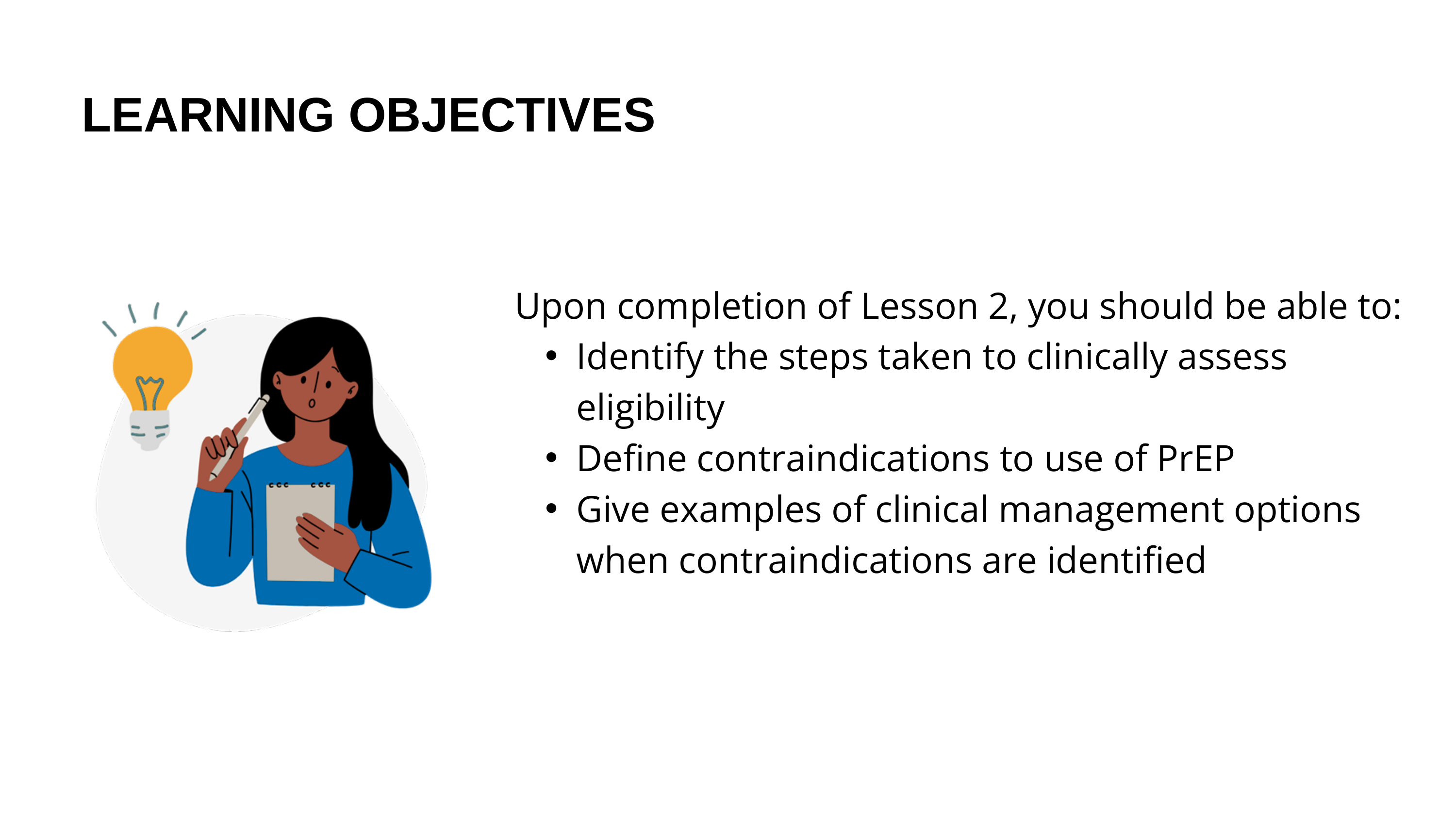

LEARNING OBJECTIVES

Upon completion of Lesson 2, you should be able to:
Identify the steps taken to clinically assess eligibility
Define contraindications to use of PrEP
Give examples of clinical management options when contraindications are identified